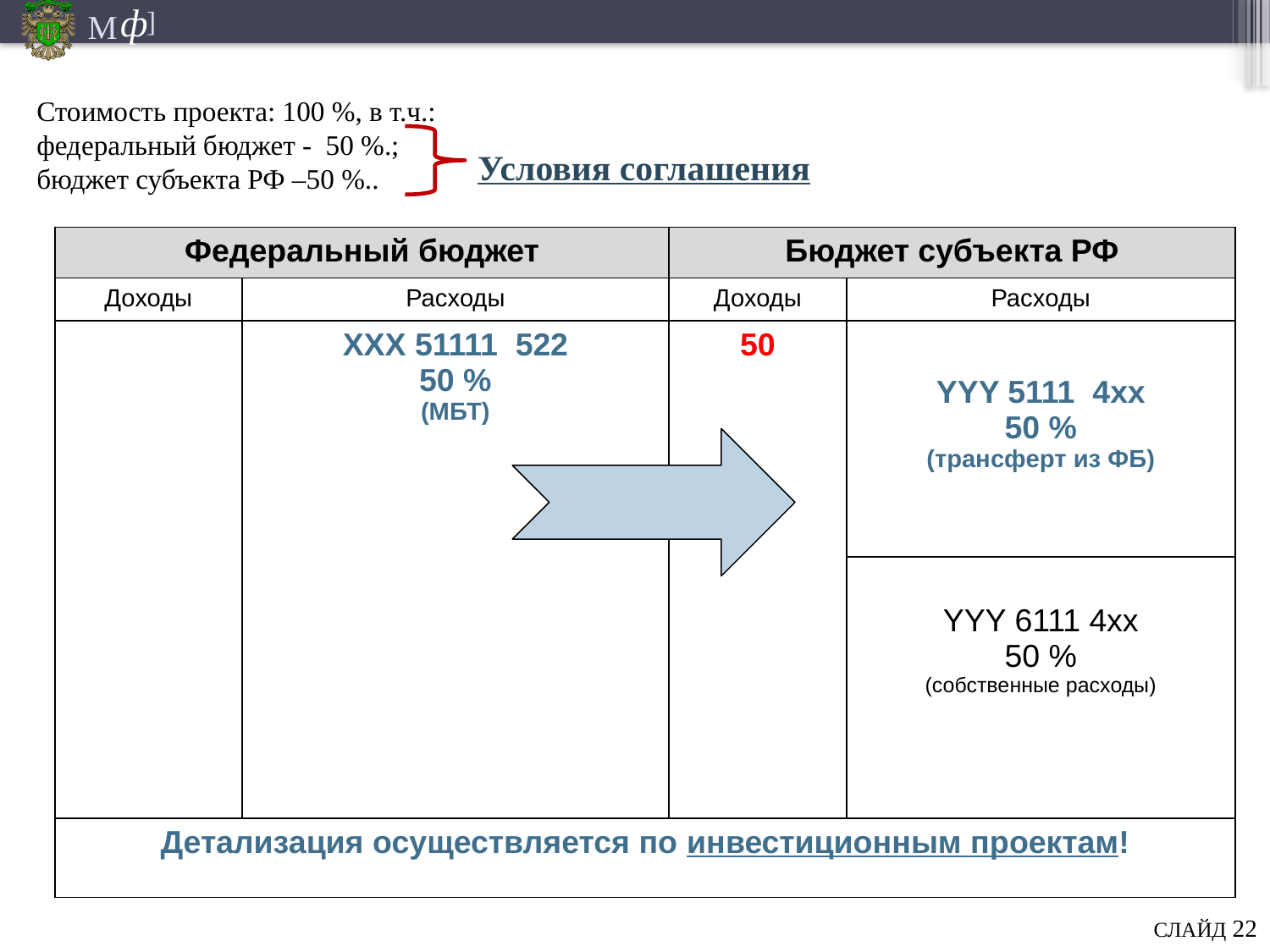

# Стоимость проекта: 100 %, в т.ч.: федеральный бюджет -  50 %.; бюджет субъекта РФ –50 %..

Условия соглашения
| Федеральный бюджет |  | Бюджет субъекта РФ |  |
| --- | --- | --- | --- |
| Доходы | Расходы | Доходы | Расходы |
|  | ХХХ 51111 522 50 % (МБТ) | 50 | YYY 5111 4хх 50 % (трансферт из ФБ) |
|  |  |  | YYY 6111 4xx 50 % (собственные расходы) |
| Детализация осуществляется по инвестиционным проектам! |  |  |  |

СЛАЙД 22